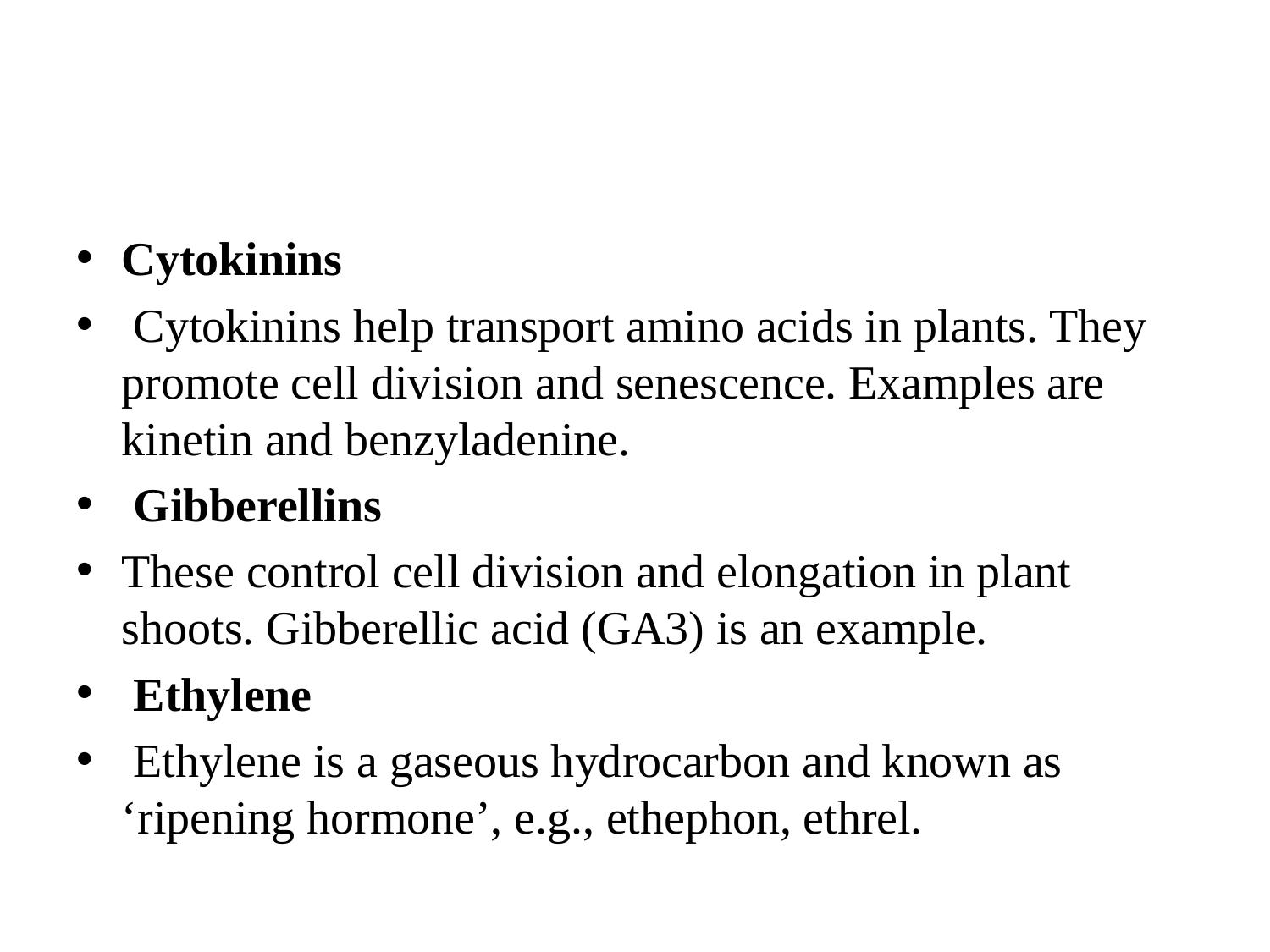

#
Cytokinins
 Cytokinins help transport amino acids in plants. They promote cell division and senescence. Examples are kinetin and benzyladenine.
 Gibberellins
These control cell division and elongation in plant shoots. Gibberellic acid (GA3) is an example.
 Ethylene
 Ethylene is a gaseous hydrocarbon and known as ‘ripening hormone’, e.g., ethephon, ethrel.